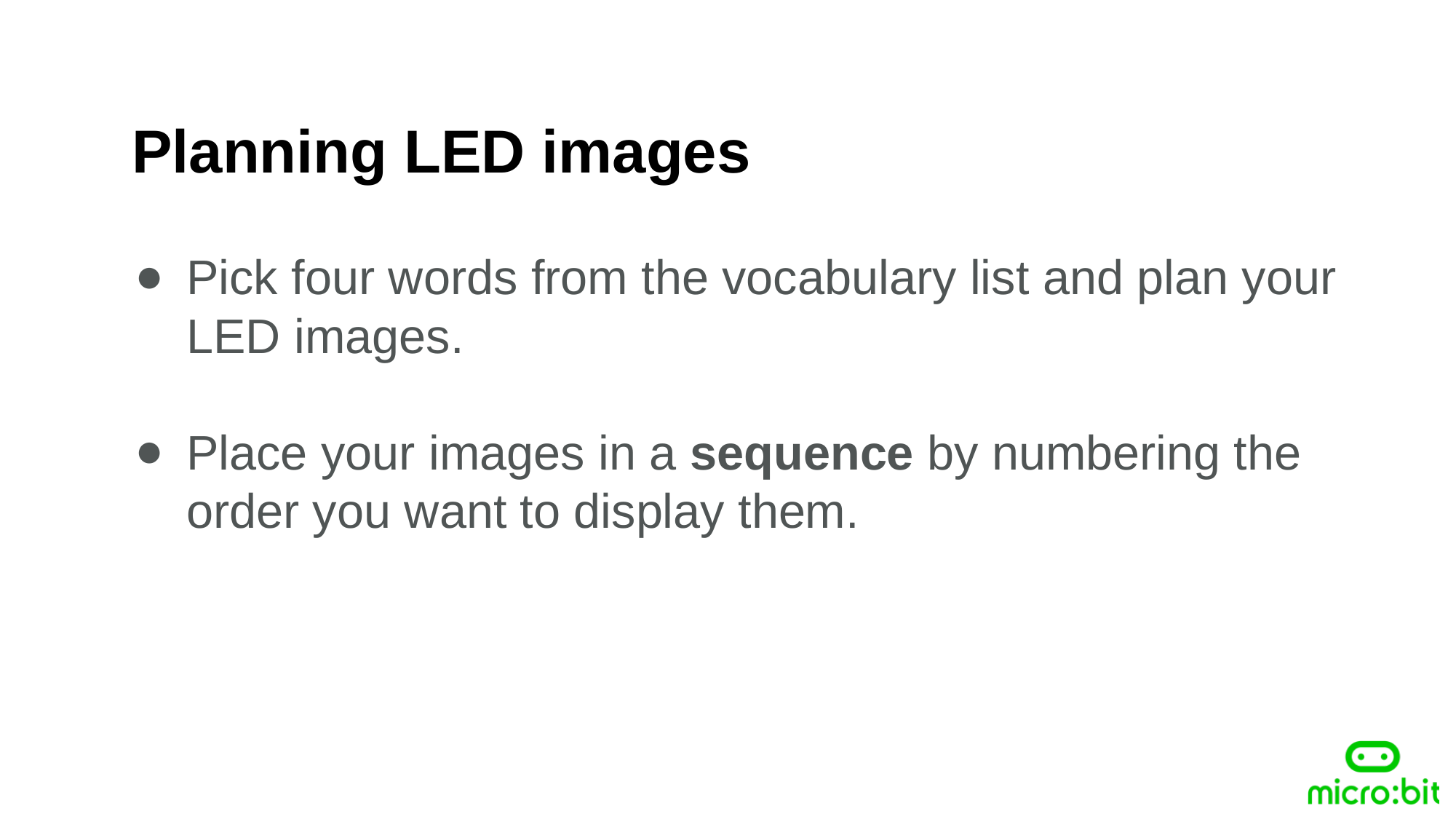

Planning LED images

Pick four words from the vocabulary list and plan your LED images.

Place your images in a sequence by numbering the order you want to display them.